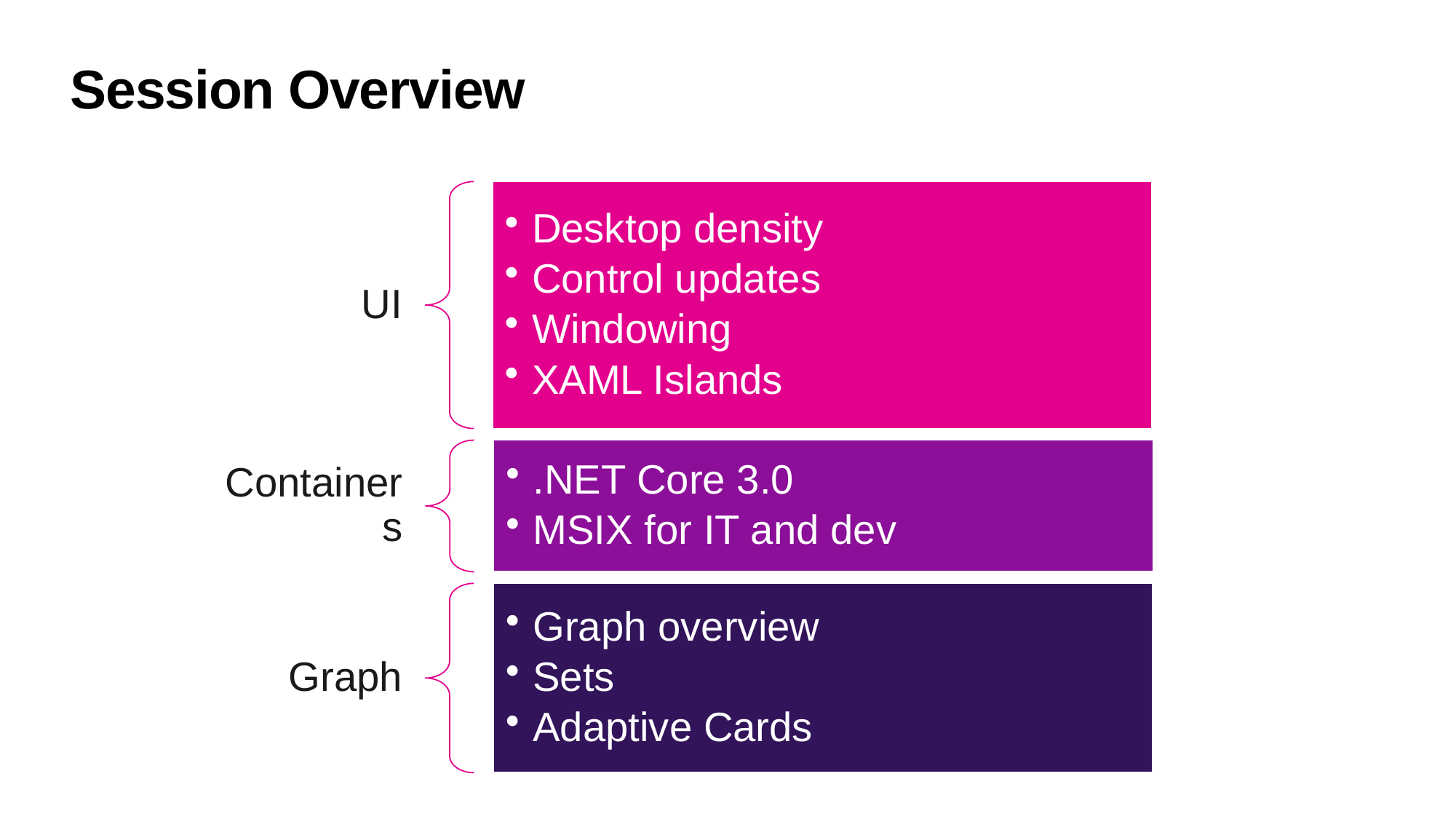

# Session Overview
UI
Desktop density
Control updates
Windowing
XAML Islands
Containers
.NET Core 3.0
MSIX for IT and dev
Graph
Graph overview
Sets
Adaptive Cards